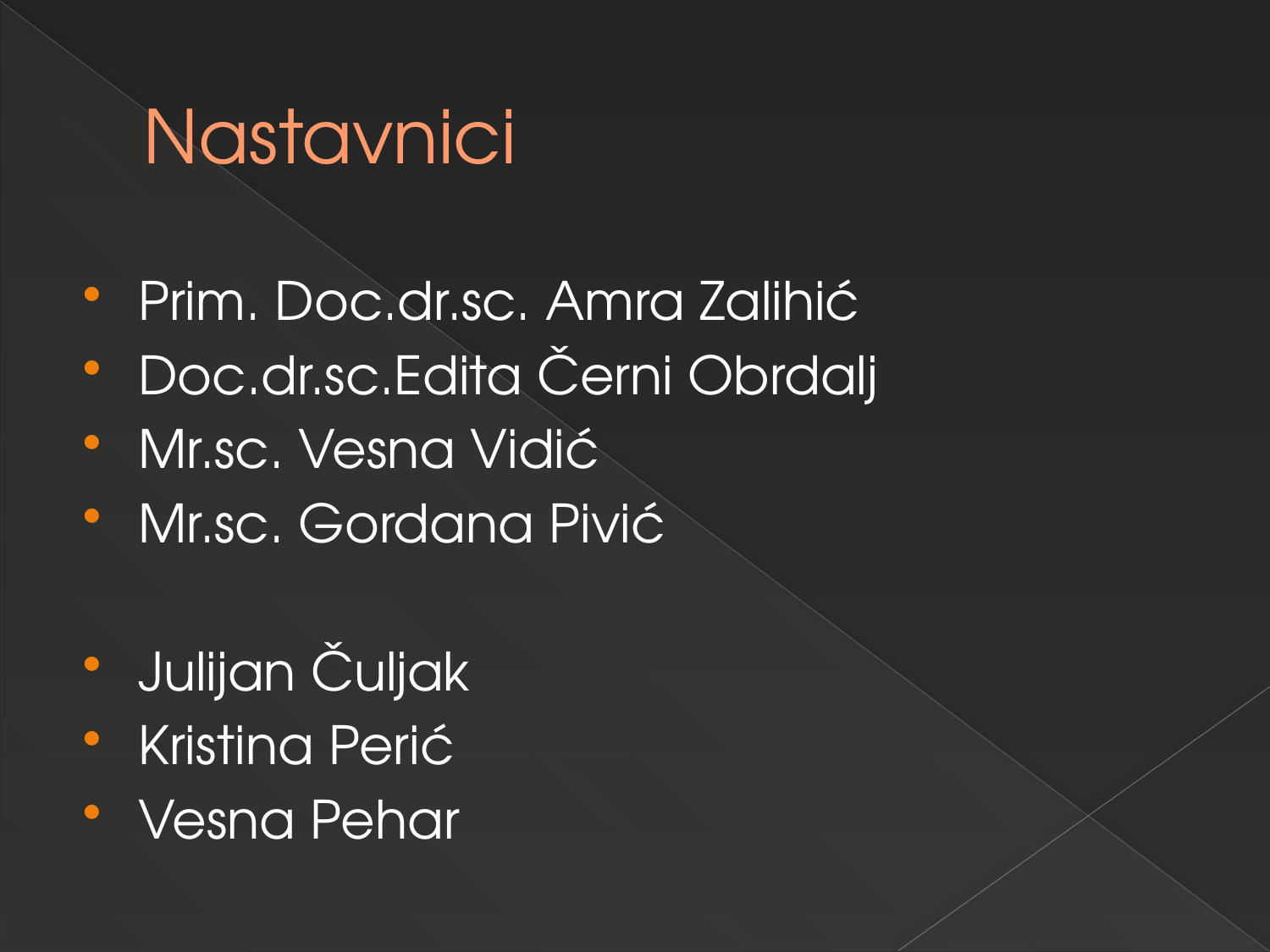

# Nastavnici
Prim. Doc.dr.sc. Amra Zalihić
Doc.dr.sc.Edita Černi Obrdalj
Mr.sc. Vesna Vidić
Mr.sc. Gordana Pivić

Julijan Čuljak
Kristina Perić
Vesna Pehar